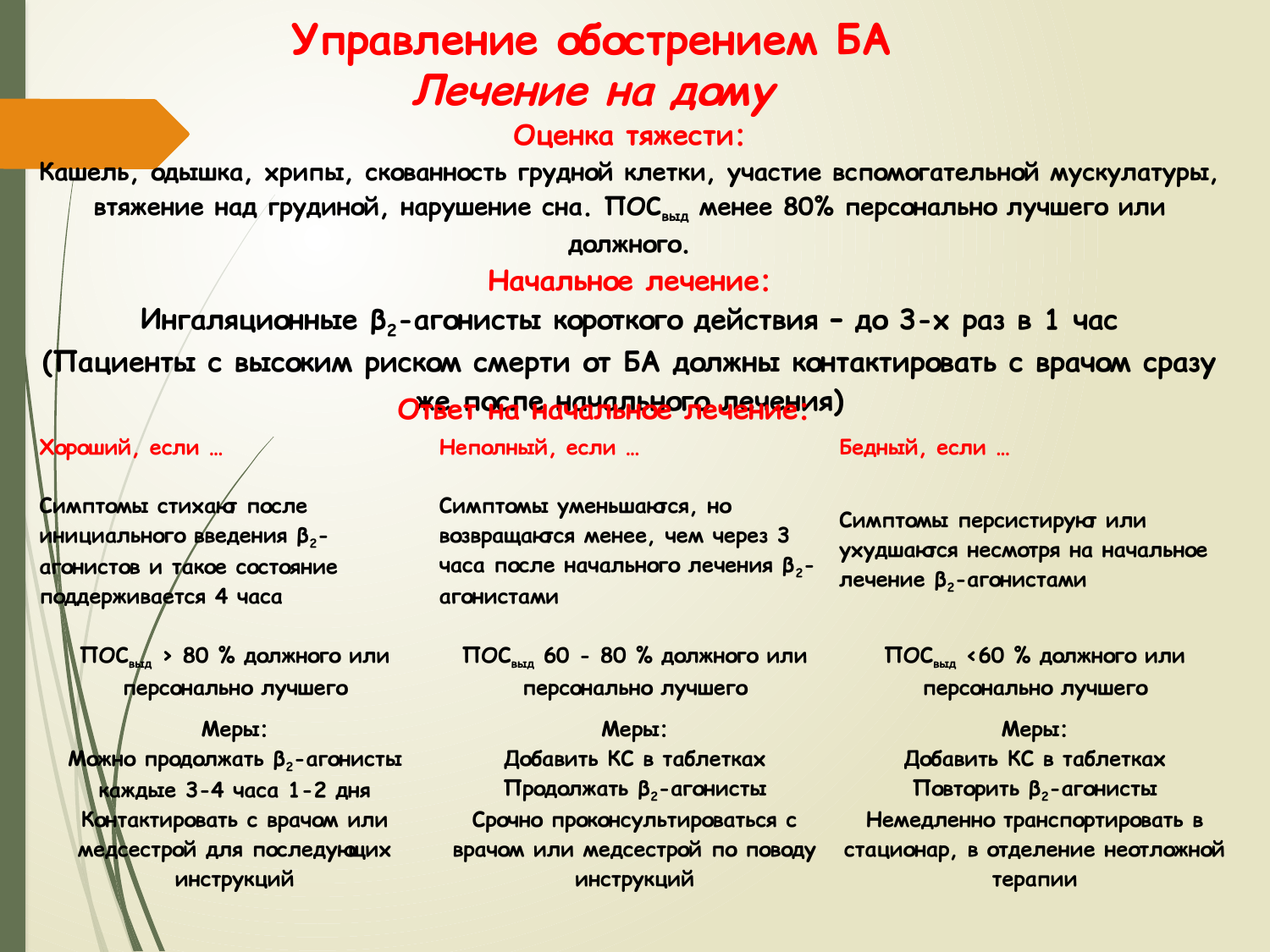

Управление обострением БА
Лечение на дому
| Оценка тяжести: Кашель, одышка, хрипы, скованность грудной клетки, участие вспомогательной мускулатуры, втяжение над грудиной, нарушение сна. ПОСвыд менее 80% персонально лучшего или должного. Начальное лечение: Ингаляционные β2-агонисты короткого действия – до 3-х раз в 1 час (Пациенты с высоким риском смерти от БА должны контактировать с врачом сразу же после начального лечения) |
| --- |

 Ответ на начальное лечение:

| Хороший, если … | Неполный, если … | Бедный, если … |
| --- | --- | --- |
| Симптомы стихают после инициального введения β2-агонистов и такое состояние поддерживается 4 часа | Симптомы уменьшаются, но возвращаются менее, чем через 3 часа после начального лечения β2-агонистами | Симптомы персистируют или ухудшаются несмотря на начальное лечение β2-агонистами |
| ПОСвыд > 80 % должного или персонально лучшего | ПОСвыд 60 - 80 % должного или персонально лучшего | ПОСвыд <60 % должного или персонально лучшего |
| Меры: Можно продолжать β2-агонисты каждые 3-4 часа 1-2 дня Контактировать с врачом или медсестрой для последующих инструкций | Меры: Добавить КС в таблетках Продолжать β2-агонисты Срочно проконсультироваться с врачом или медсестрой по поводу инструкций | Меры: Добавить КС в таблетках Повторить β2-агонисты Немедленно транспортировать в стационар, в отделение неотложной терапии |